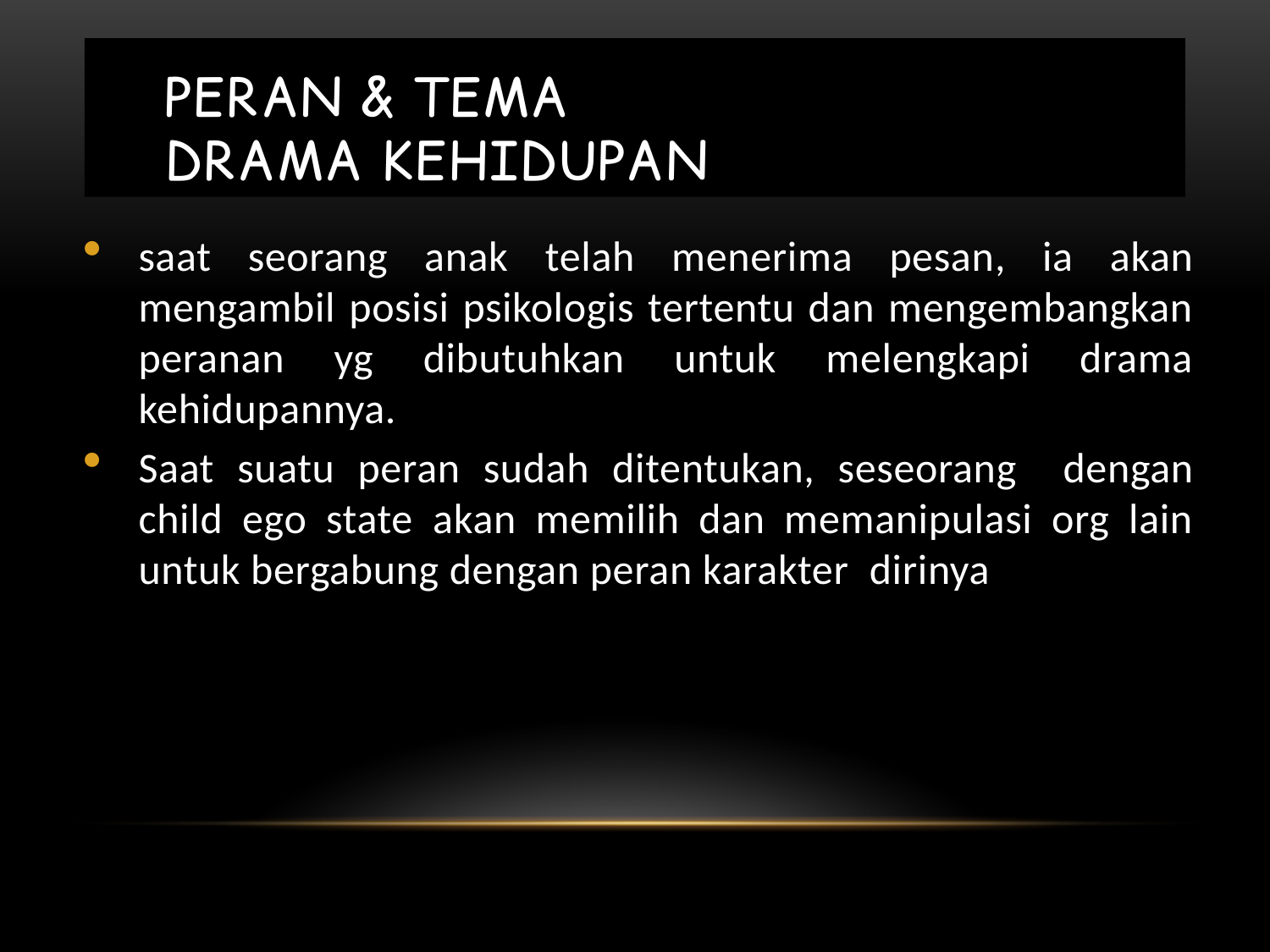

# PERAN & TEMA DRAMA KEHIDUPAN
saat seorang anak telah menerima pesan, ia akan mengambil posisi psikologis tertentu dan mengembangkan peranan yg dibutuhkan untuk melengkapi drama kehidupannya.
Saat suatu peran sudah ditentukan, seseorang  dengan child ego state akan memilih dan memanipulasi org lain untuk bergabung dengan peran karakter  dirinya